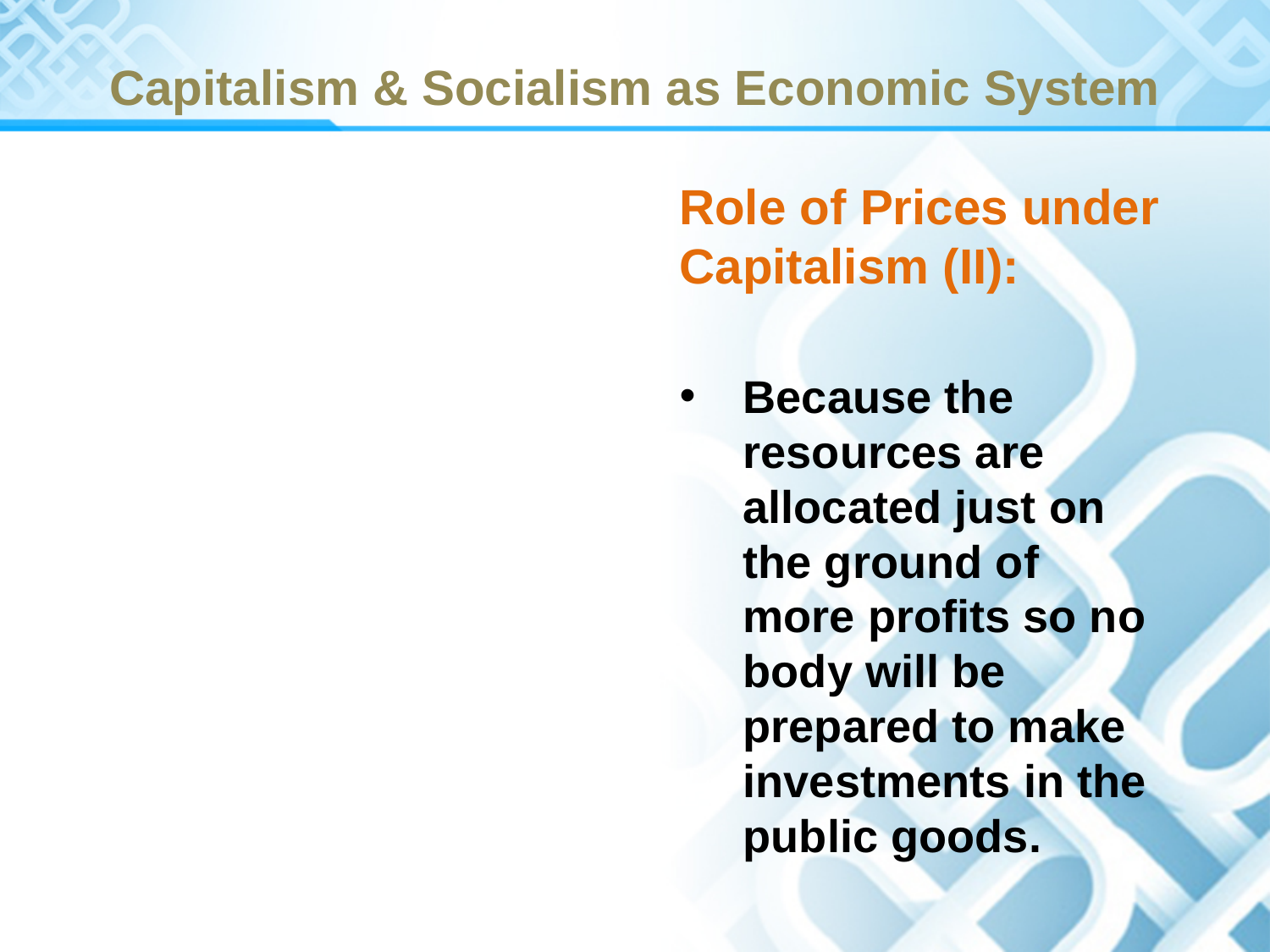

# Capitalism & Socialism as Economic System
Role of Prices under Capitalism (II):

Because the resources are allocated just on the ground of more profits so no body will be prepared to make investments in the public goods.